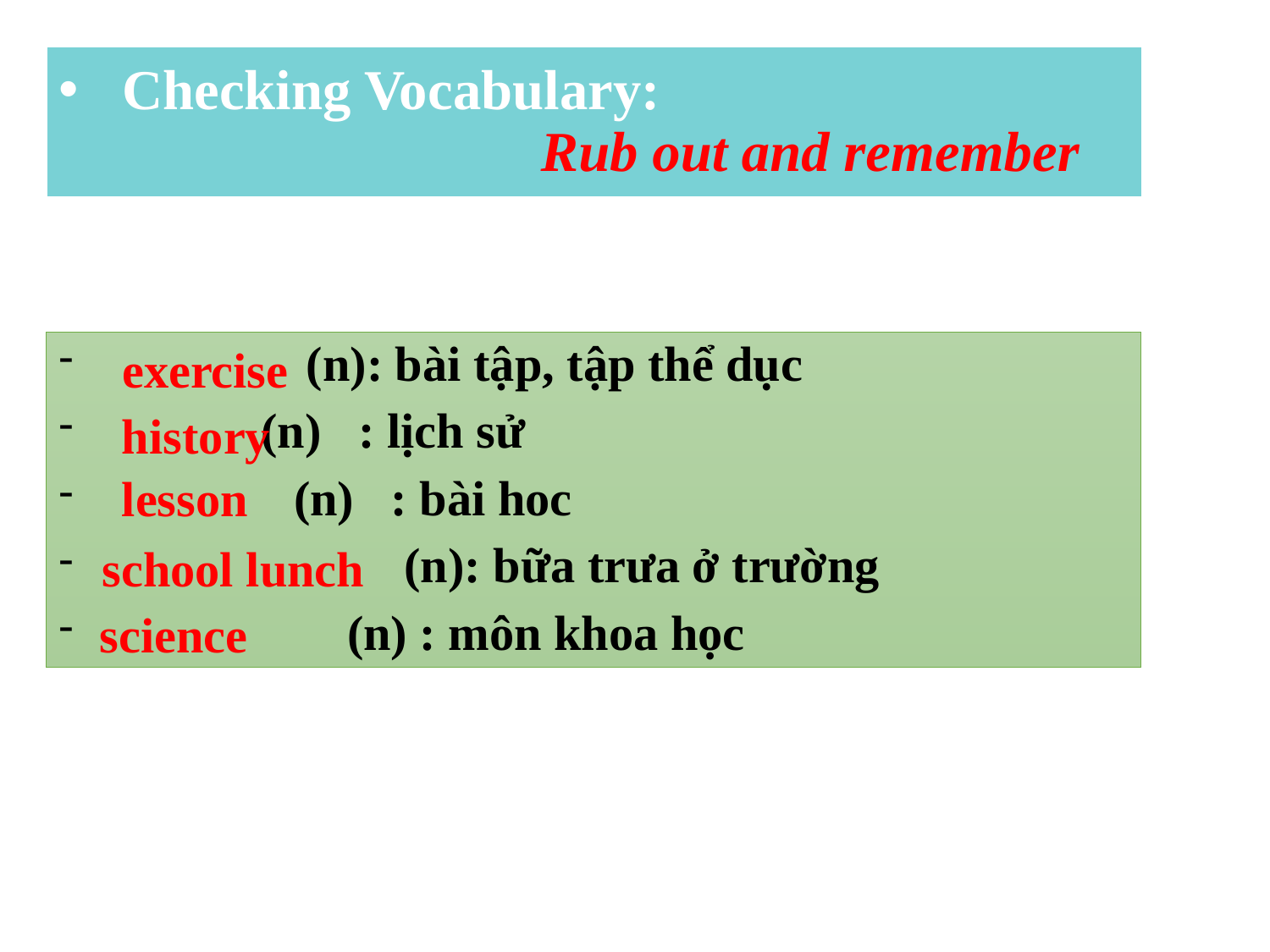

Checking Vocabulary:
                                  Rub out and remember
               (n): bài tập, tập thể dục
          	 (n)   : lịch sử
              (n)   : bài hoc
                       (n): bữa trưa ở trường
	        (n) : môn khoa học
exercise
history
lesson
school lunch
science